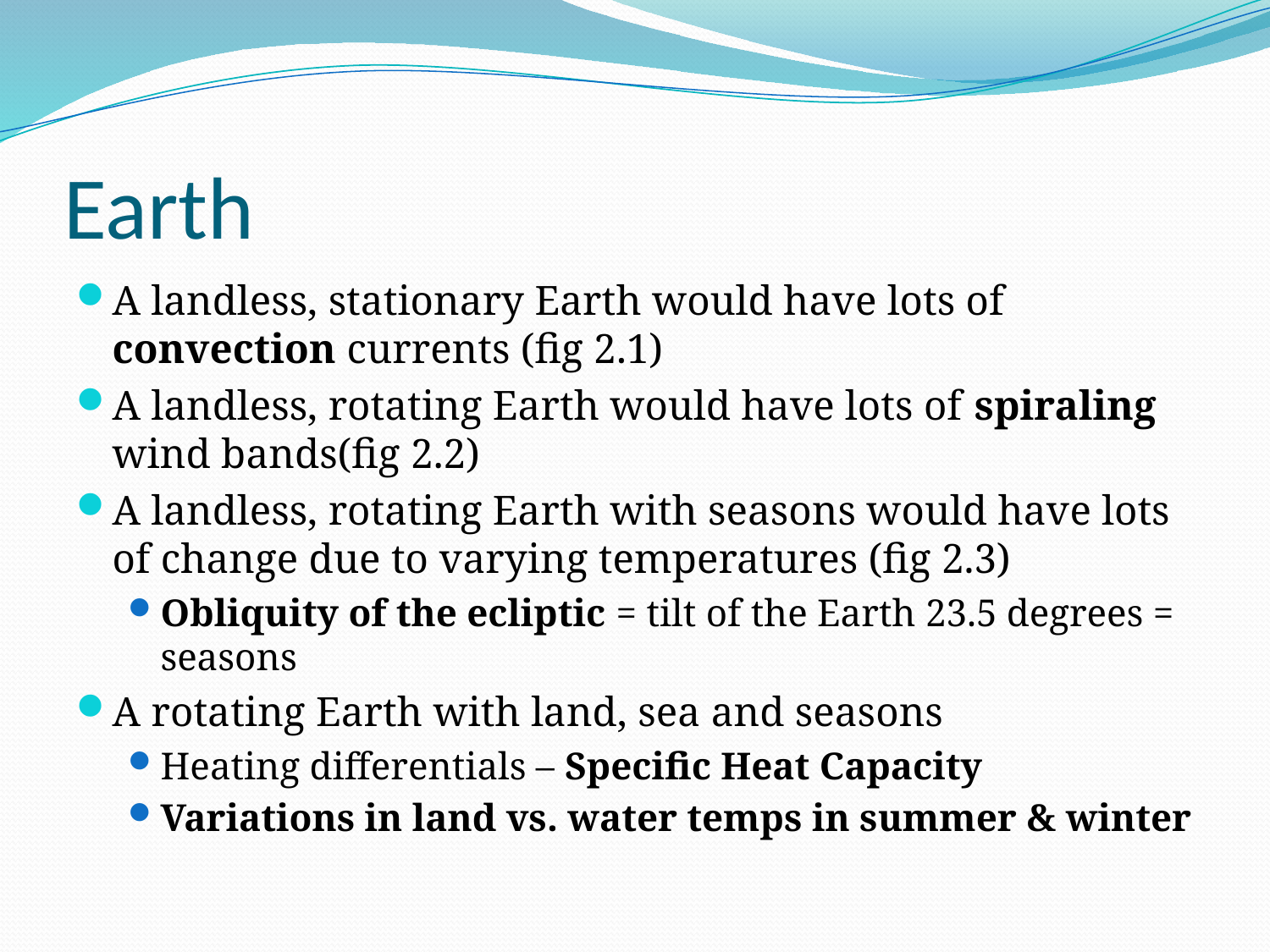

# Earth
A landless, stationary Earth would have lots of convection currents (fig 2.1)
A landless, rotating Earth would have lots of spiraling wind bands(fig 2.2)
A landless, rotating Earth with seasons would have lots of change due to varying temperatures (fig 2.3)
Obliquity of the ecliptic = tilt of the Earth 23.5 degrees = seasons
A rotating Earth with land, sea and seasons
Heating differentials – Specific Heat Capacity
Variations in land vs. water temps in summer & winter